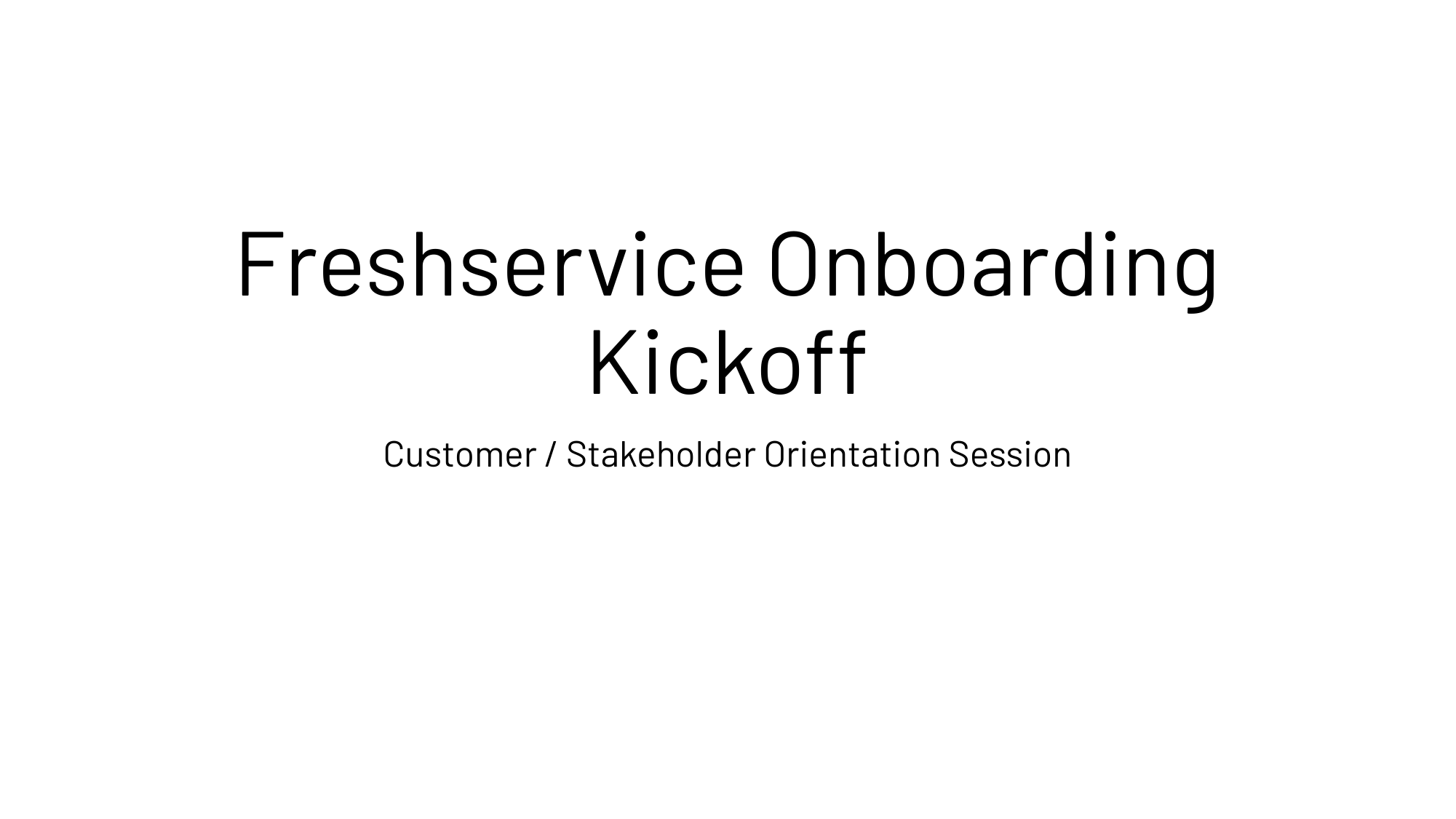

# Freshservice Onboarding Kickoff
Customer / Stakeholder Orientation Session